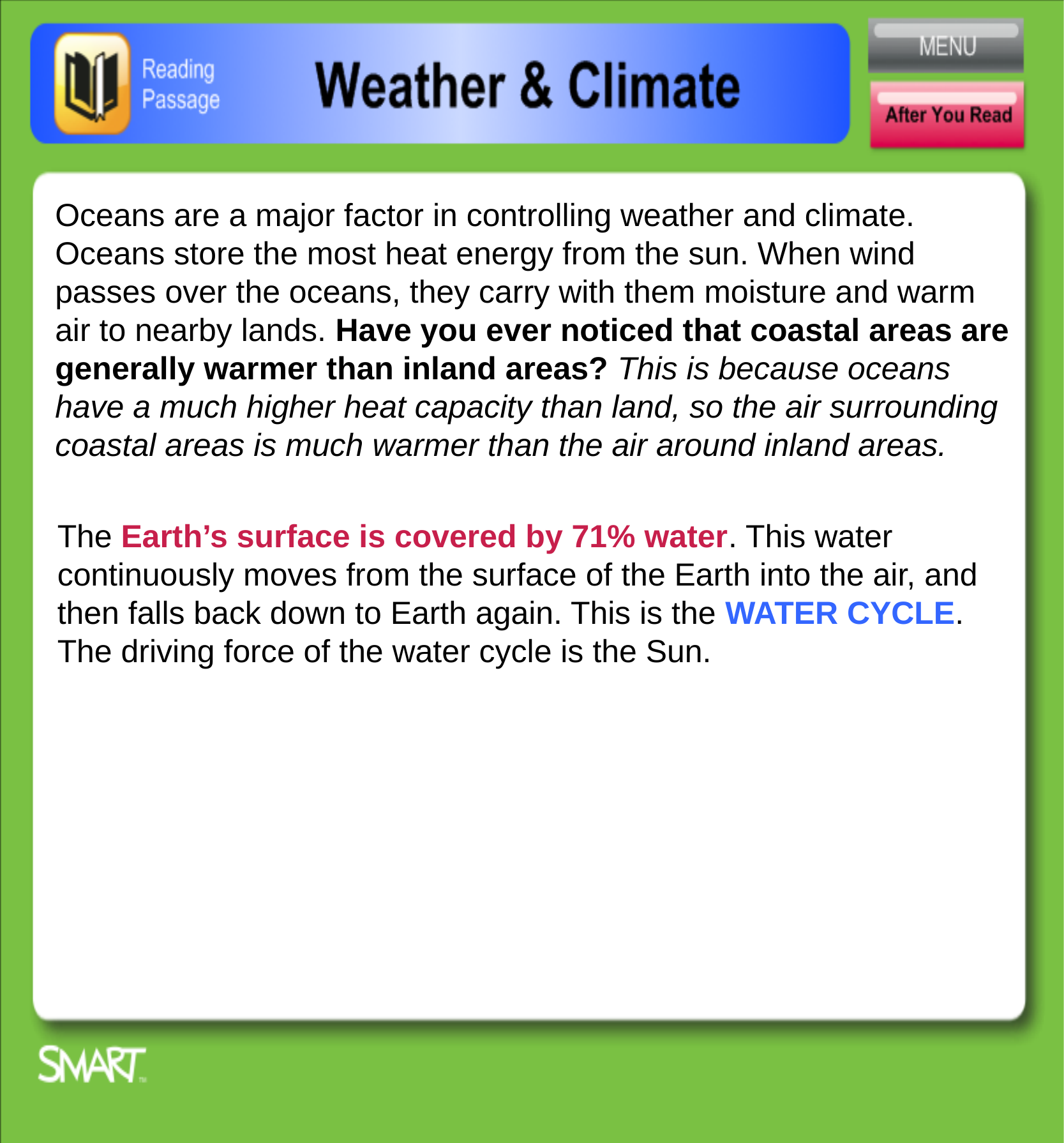

Oceans are a major factor in controlling weather and climate. Oceans store the most heat energy from the sun. When wind passes over the oceans, they carry with them moisture and warm air to nearby lands. Have you ever noticed that coastal areas are generally warmer than inland areas? This is because oceans have a much higher heat capacity than land, so the air surrounding coastal areas is much warmer than the air around inland areas.
The Earth’s surface is covered by 71% water. This water continuously moves from the surface of the Earth into the air, and then falls back down to Earth again. This is the WATER CYCLE. The driving force of the water cycle is the Sun.